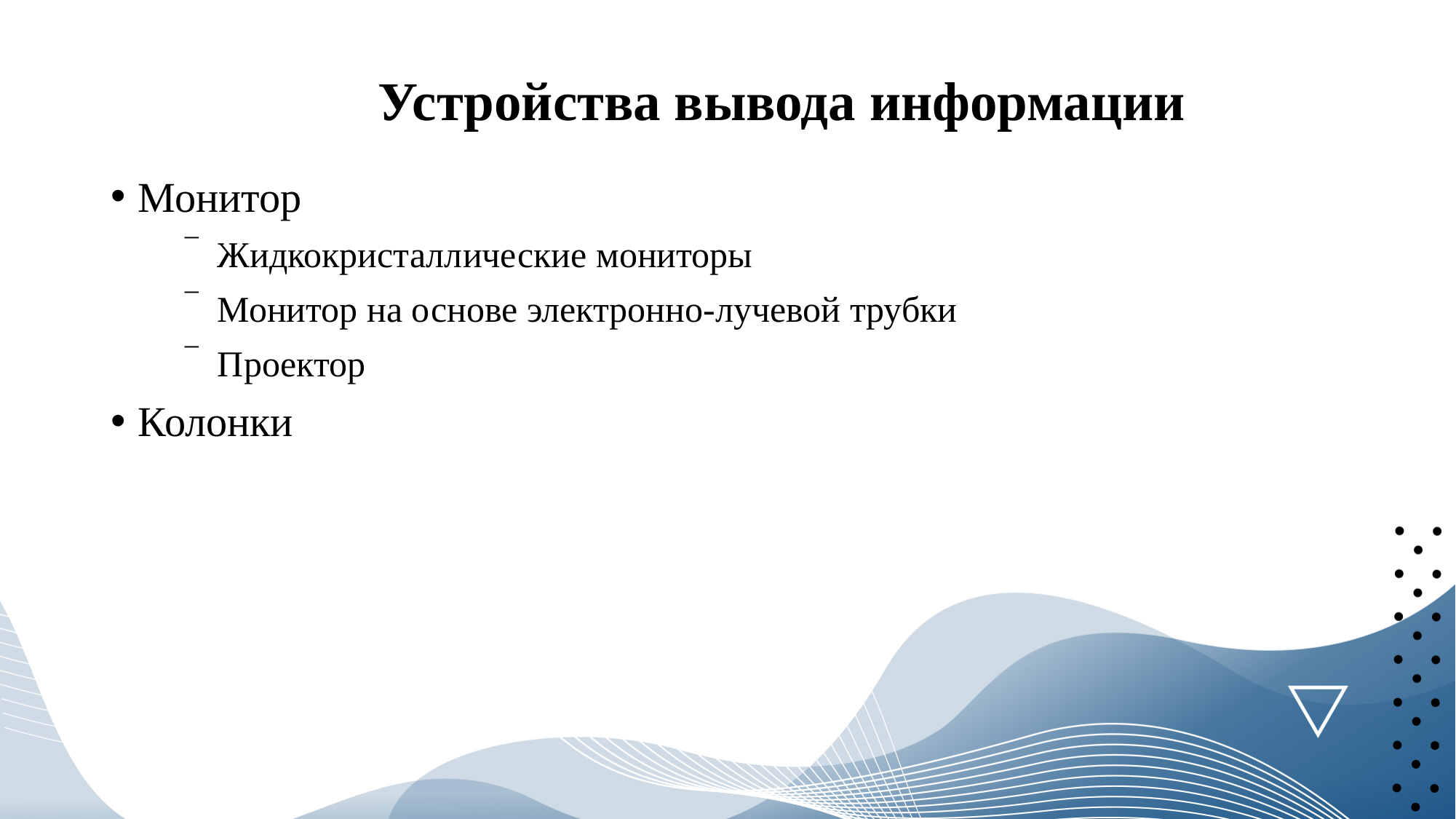

# Устройства вывода информации
Монитор
Жидкокристаллические мониторы
Монитор на основе электронно-лучевой трубки
Проектор
Колонки